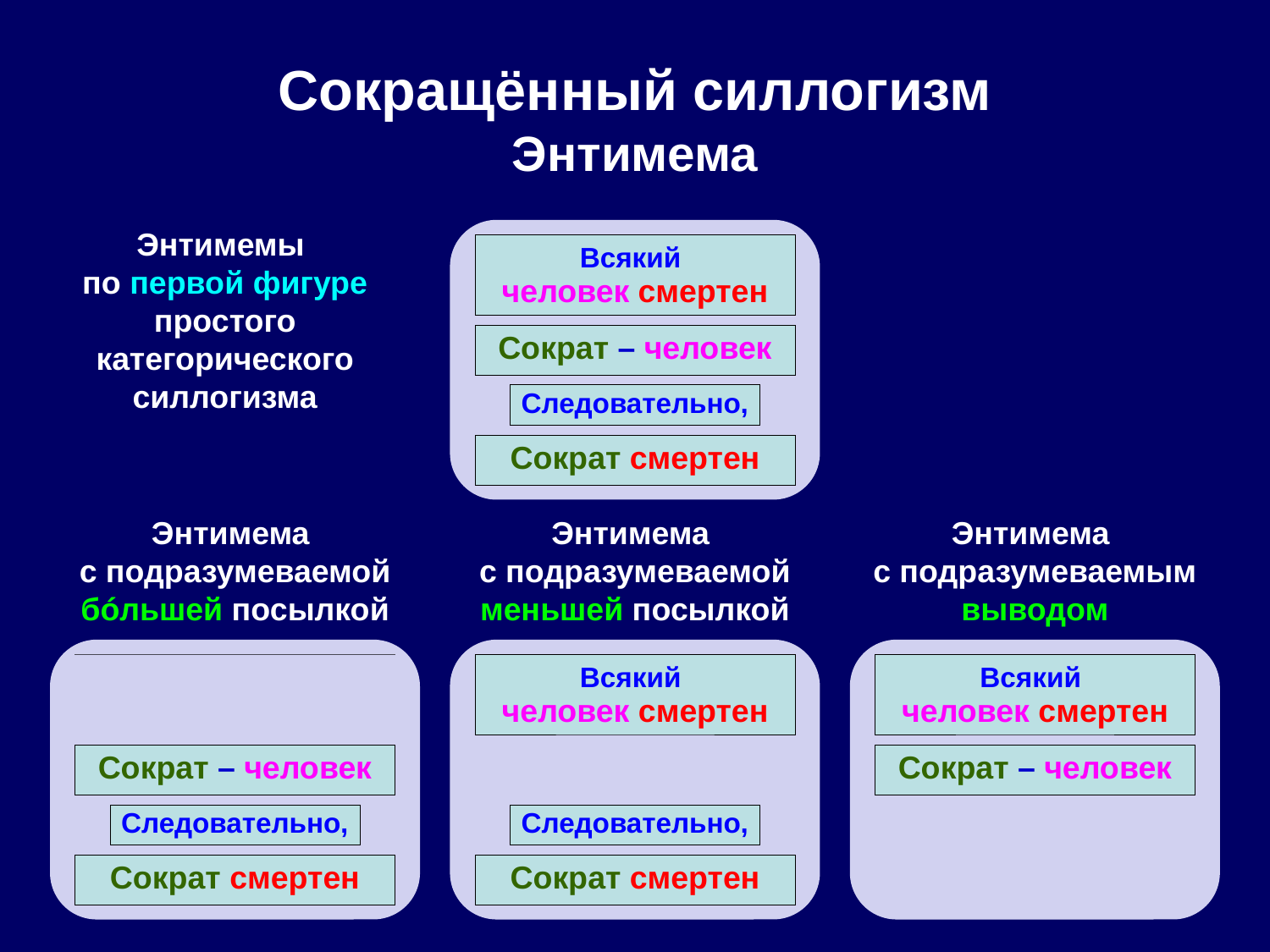

# Сокращённый силлогизм Энтимема
Энтимемы
по первой фигуре
простого
категорического
силлогизма

Всякий
человек смертен
Сократ – человек
Следовательно,
Сократ смертен
Энтимема
с подразумеваемой
бóльшей посылкой
Энтимема
с подразумеваемой
меньшей посылкой
Энтимема
с подразумеваемым
выводом

Всякий
человек смертен
Всякий
человек смертен
Всякий
человек смертен

Сократ – человек
Сократ – человек
Сократ – человек

Следовательно,
Следовательно,
Следовательно,

Сократ смертен
Сократ смертен
Сократ смертен